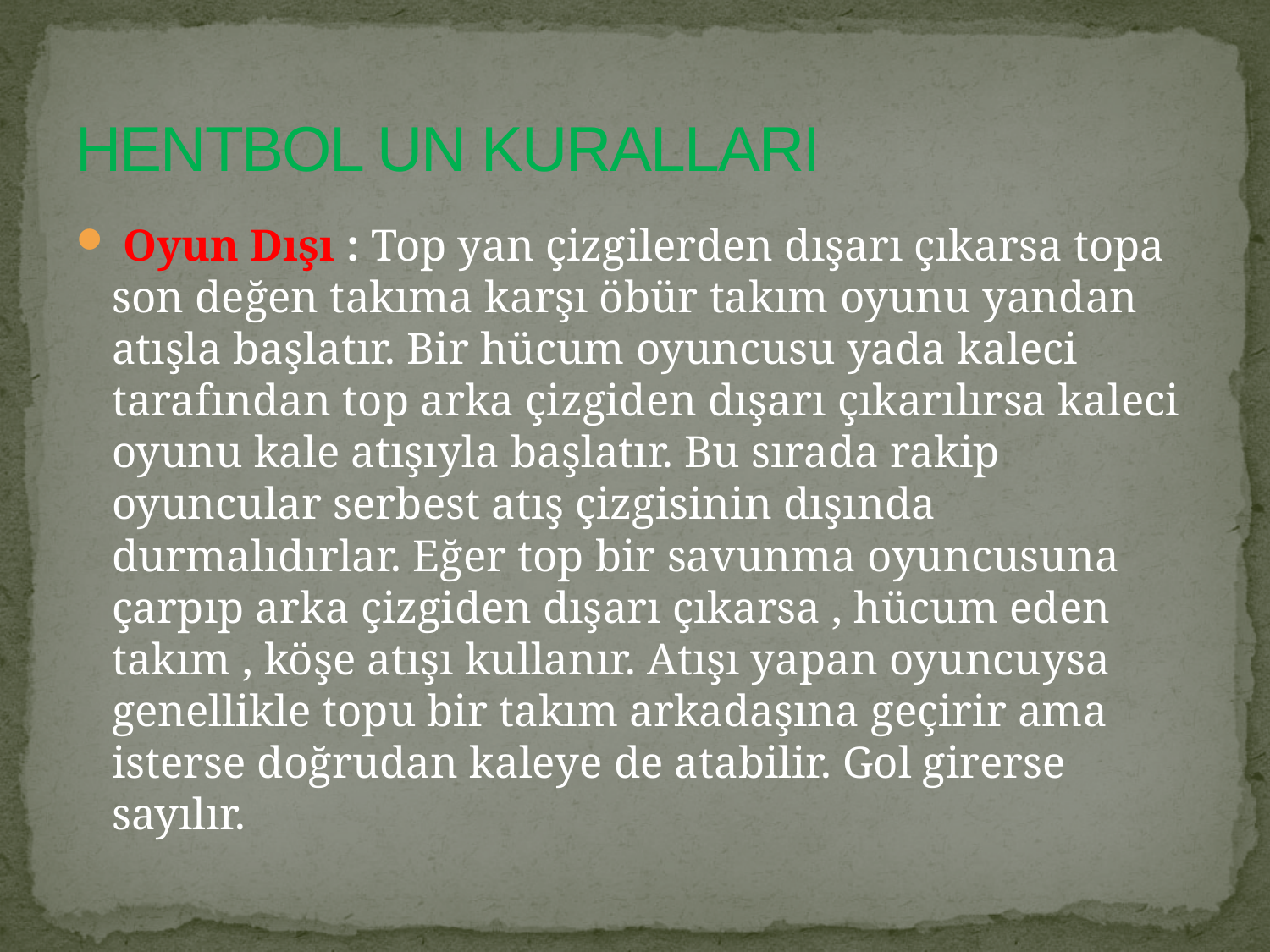

# HENTBOL UN KURALLARI
 Oyun Dışı : Top yan çizgilerden dışarı çıkarsa topa son değen takıma karşı öbür takım oyunu yandan atışla başlatır. Bir hücum oyuncusu yada kaleci tarafından top arka çizgiden dışarı çıkarılırsa kaleci oyunu kale atışıyla başlatır. Bu sırada rakip oyuncular serbest atış çizgisinin dışında durmalıdırlar. Eğer top bir savunma oyuncusuna çarpıp arka çizgiden dışarı çıkarsa , hücum eden takım , köşe atışı kullanır. Atışı yapan oyuncuysa genellikle topu bir takım arkadaşına geçirir ama isterse doğrudan kaleye de atabilir. Gol girerse sayılır.